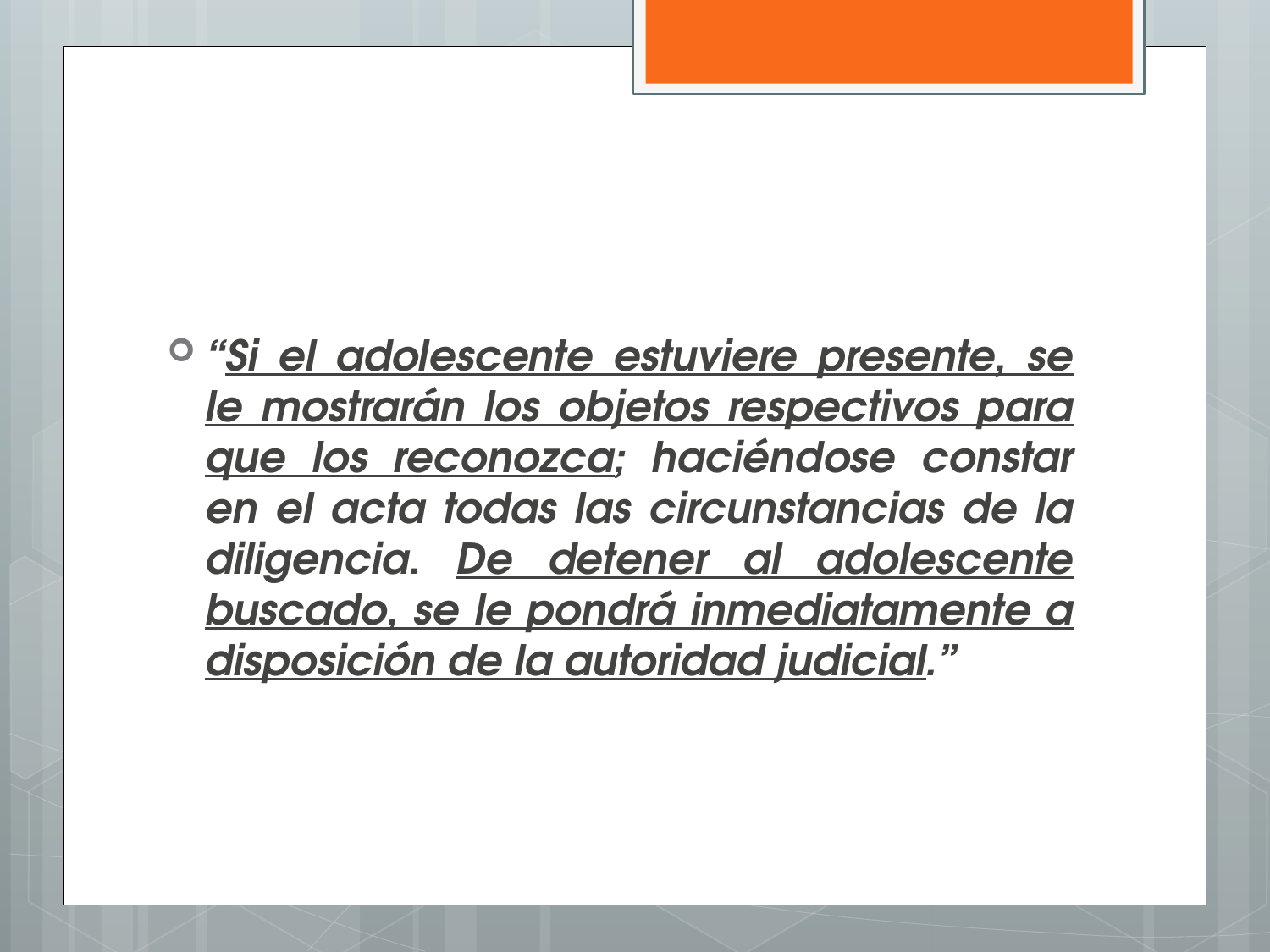

#
“Si el adolescente estuviere presente, se le mostrarán los objetos respectivos para que los reconozca; haciéndose constar en el acta todas las circunstancias de la diligencia. De detener al adolescente buscado, se le pondrá inmediatamente a disposición de la autoridad judicial.”